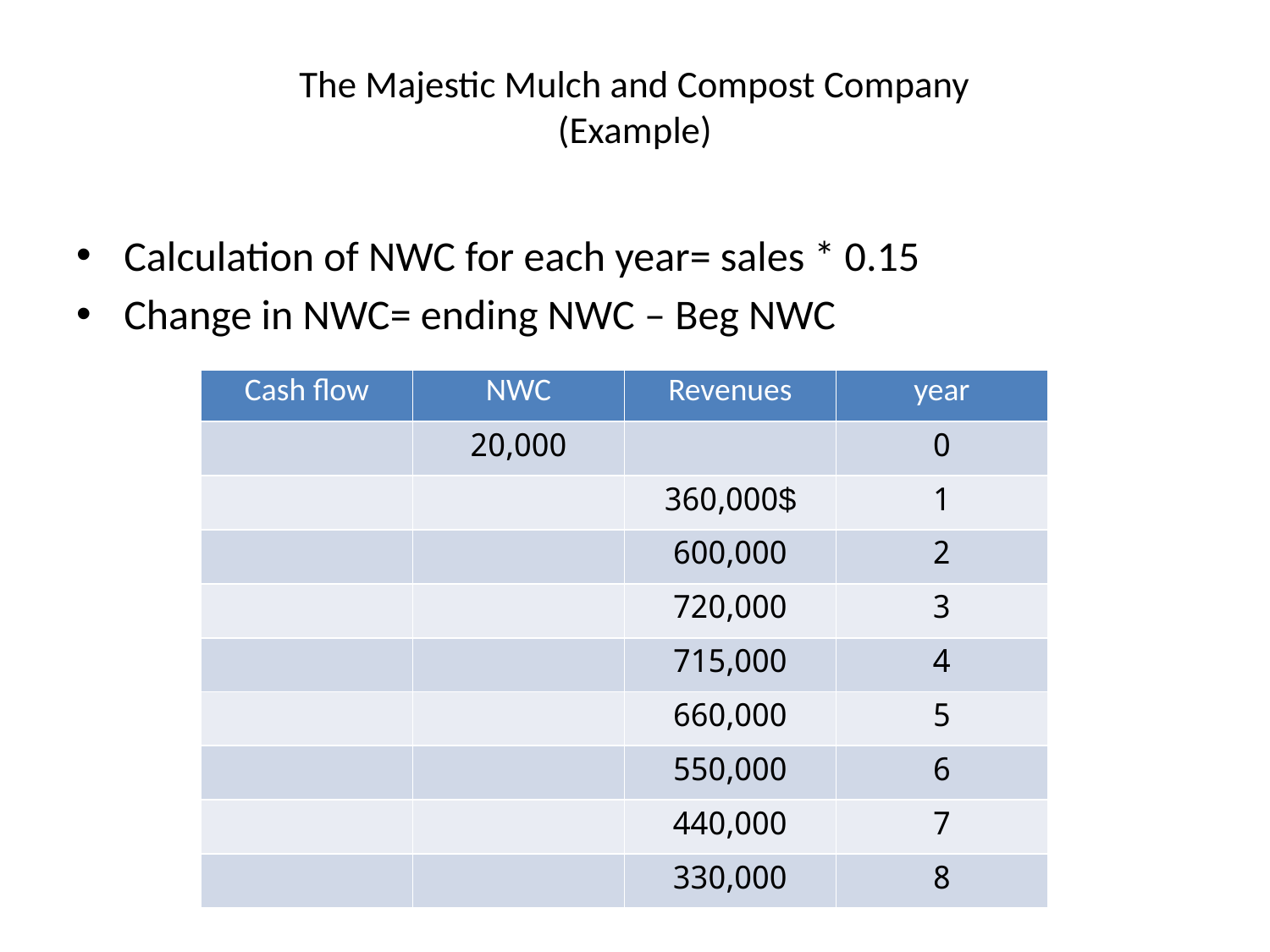

# The Majestic Mulch and Compost Company (Example)
Calculation of NWC for each year= sales * 0.15
Change in NWC= ending NWC – Beg NWC
| Cash flow | NWC | Revenues | year |
| --- | --- | --- | --- |
|  | 20,000 |  | 0 |
|  |  | 360,000$ | 1 |
|  |  | 600,000 | 2 |
|  |  | 720,000 | 3 |
|  |  | 715,000 | 4 |
|  |  | 660,000 | 5 |
|  |  | 550,000 | 6 |
|  |  | 440,000 | 7 |
|  |  | 330,000 | 8 |